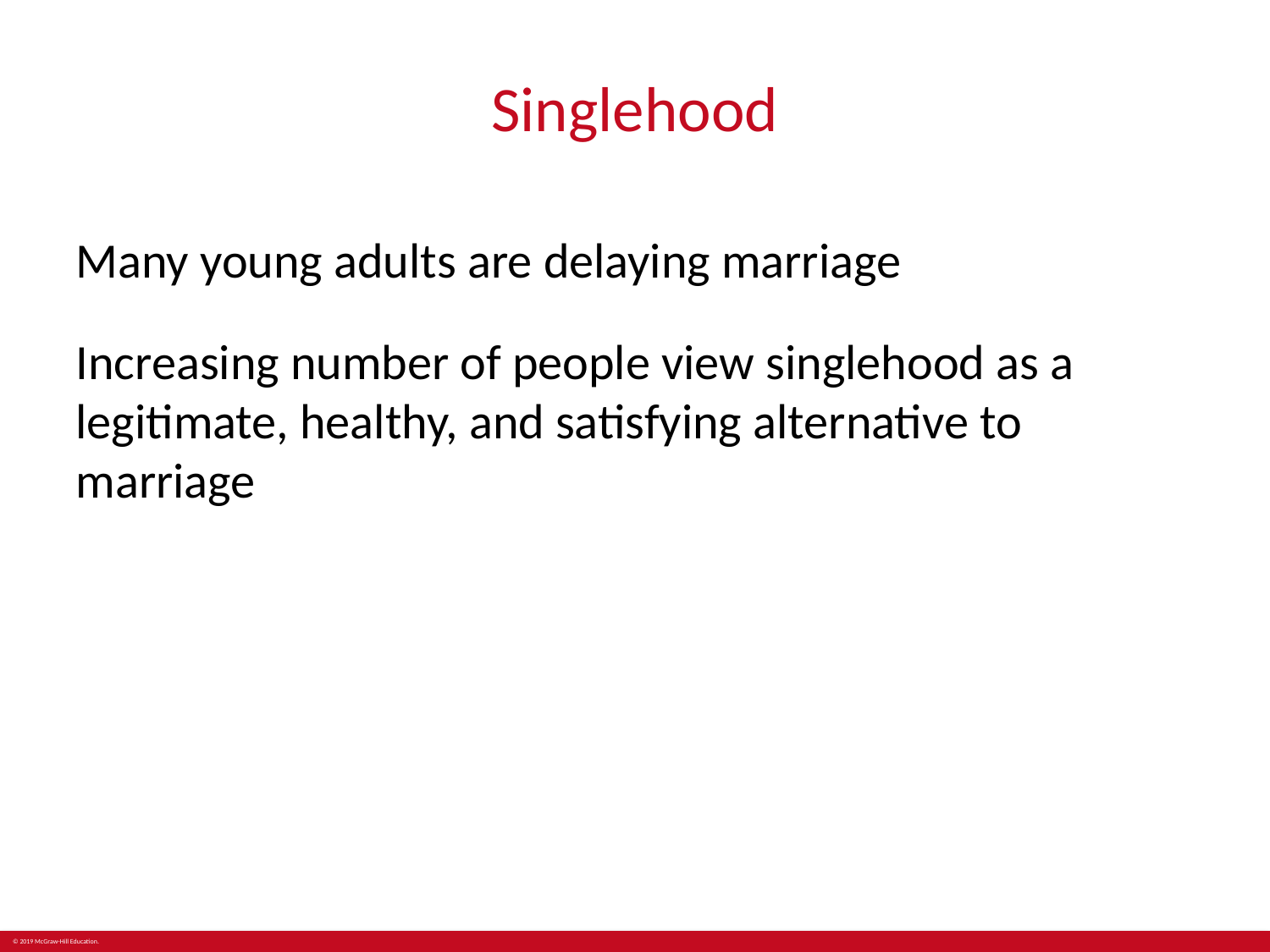

# Singlehood
Many young adults are delaying marriage
Increasing number of people view singlehood as a legitimate, healthy, and satisfying alternative to marriage